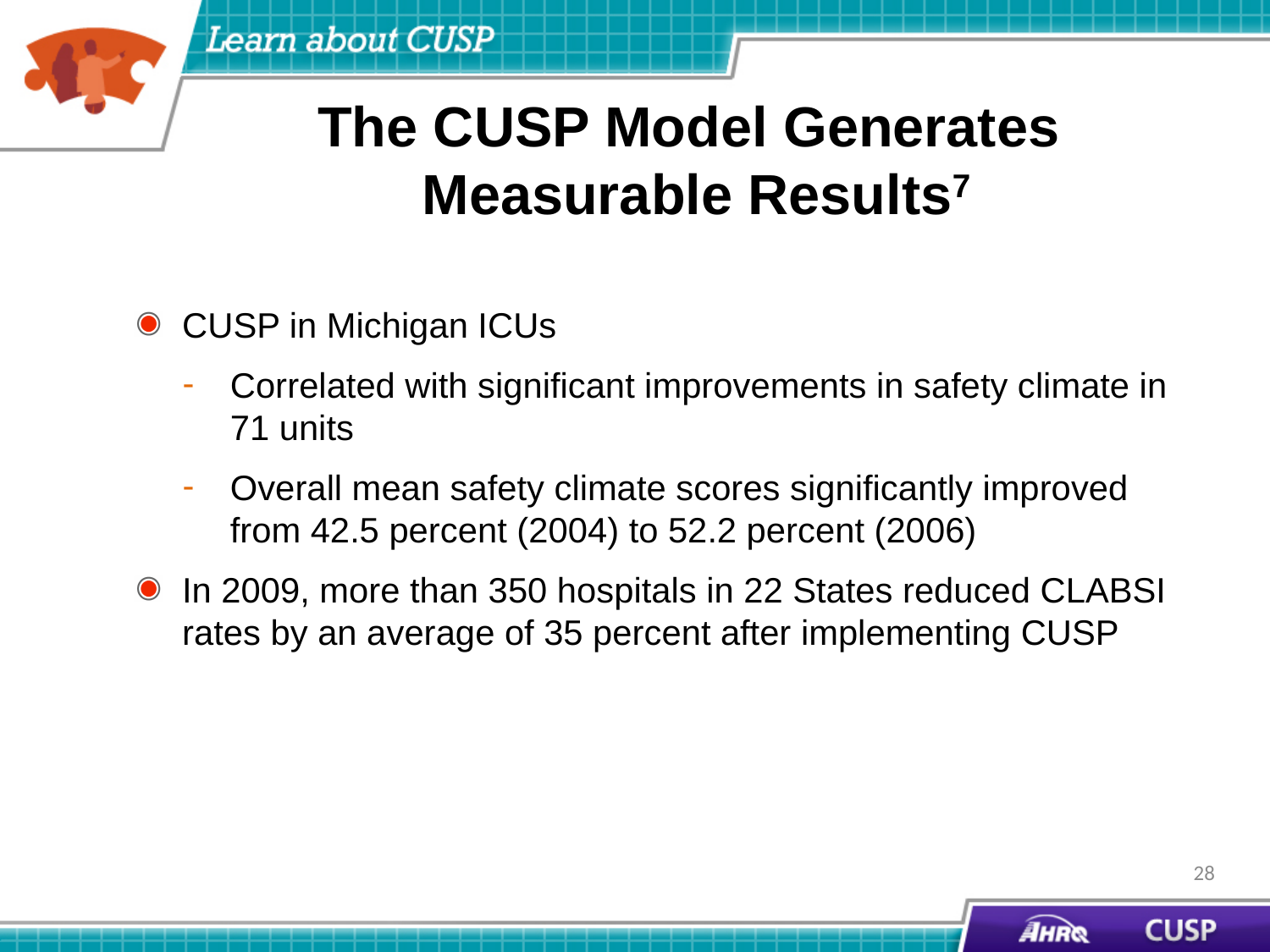

# The CUSP Model Generates Measurable Results7
CUSP in Michigan ICUs
Correlated with significant improvements in safety climate in 71 units
Overall mean safety climate scores significantly improved from 42.5 percent (2004) to 52.2 percent (2006)
In 2009, more than 350 hospitals in 22 States reduced CLABSI rates by an average of 35 percent after implementing CUSP
28